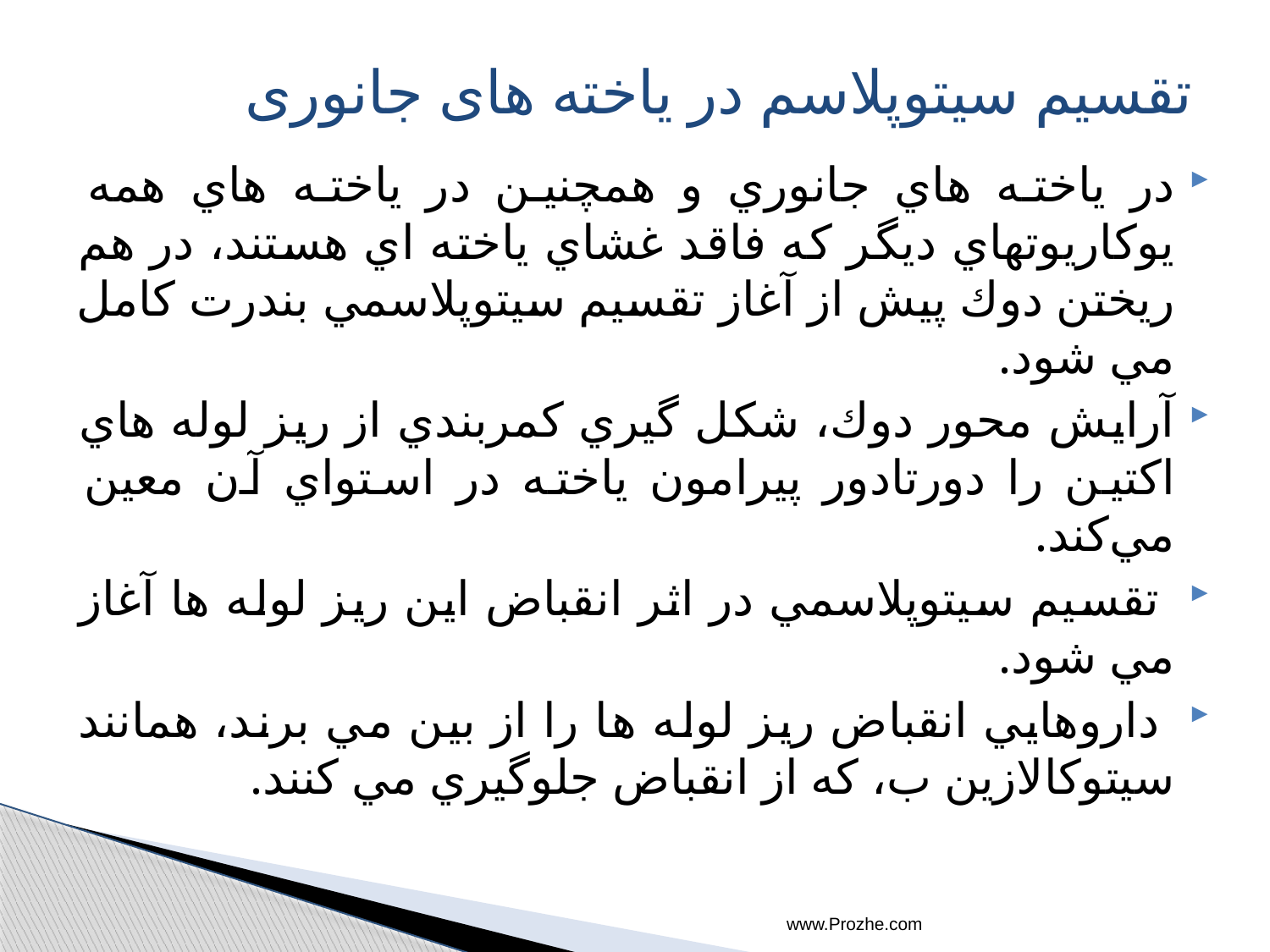

# تقسیم سیتوپلاسم در یاخته های جانوری
در ياخته هاي جانوري و همچنين در ياخته هاي همه يوكاريوتهاي ديگر كه فاقد غشاي ياخته اي هستند، در هم ريختن دوك پيش از آغاز تقسيم سيتوپلاسمي بندرت كامل مي شود.
آرايش محور دوك، شكل گيري كمربندي از ريز لوله هاي اكتين را دورتادور پيرامون ياخته در استواي آن معين مي‌كند.
 تقسيم سيتوپلاسمي در اثر انقباض اين ريز لوله ها آغاز مي شود.
 داروهايي انقباض ريز لوله ها را از بين مي برند، همانند سيتوكالازين ب، که از انقباض جلوگيري مي كنند.
www.Prozhe.com